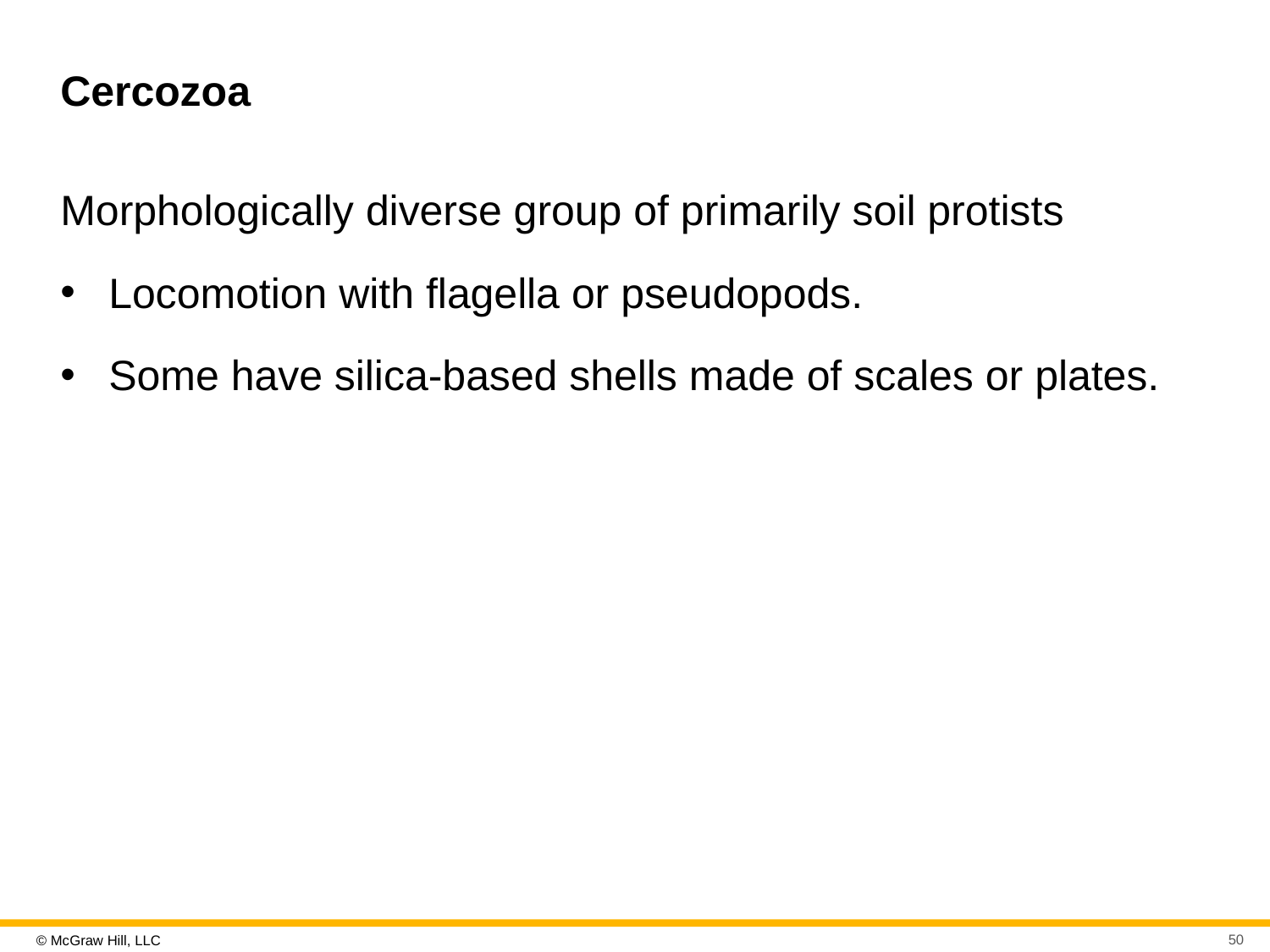

# Cercozoa
Morphologically diverse group of primarily soil protists
Locomotion with flagella or pseudopods.
Some have silica-based shells made of scales or plates.
50